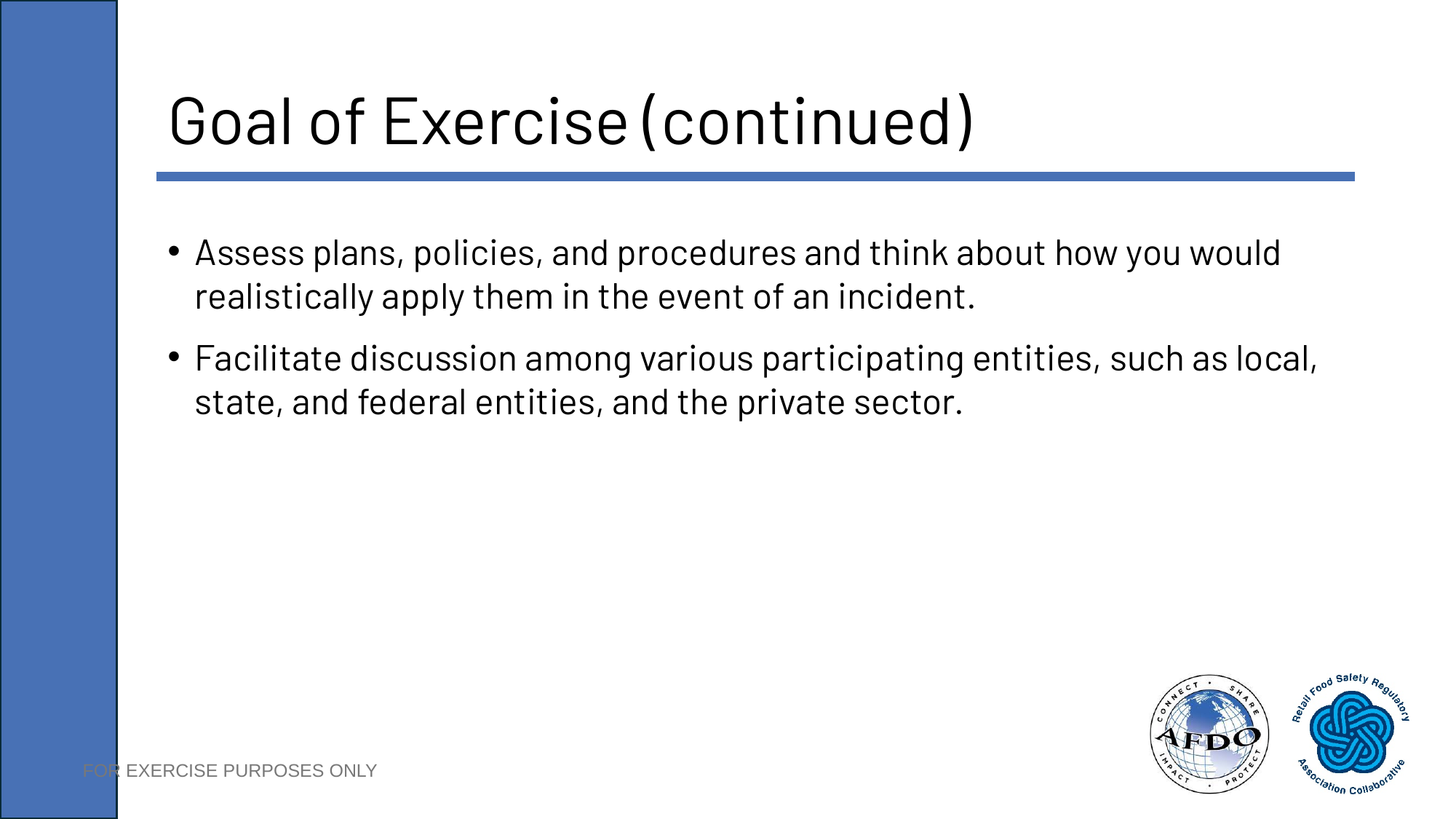

# Goal of Exercise (continued)
Assess plans, policies, and procedures and think about how you would realistically apply them in the event of an incident.
Facilitate discussion among various participating entities, such as local, state, and federal entities, and the private sector.

FOR EXERCISE PURPOSES ONLY